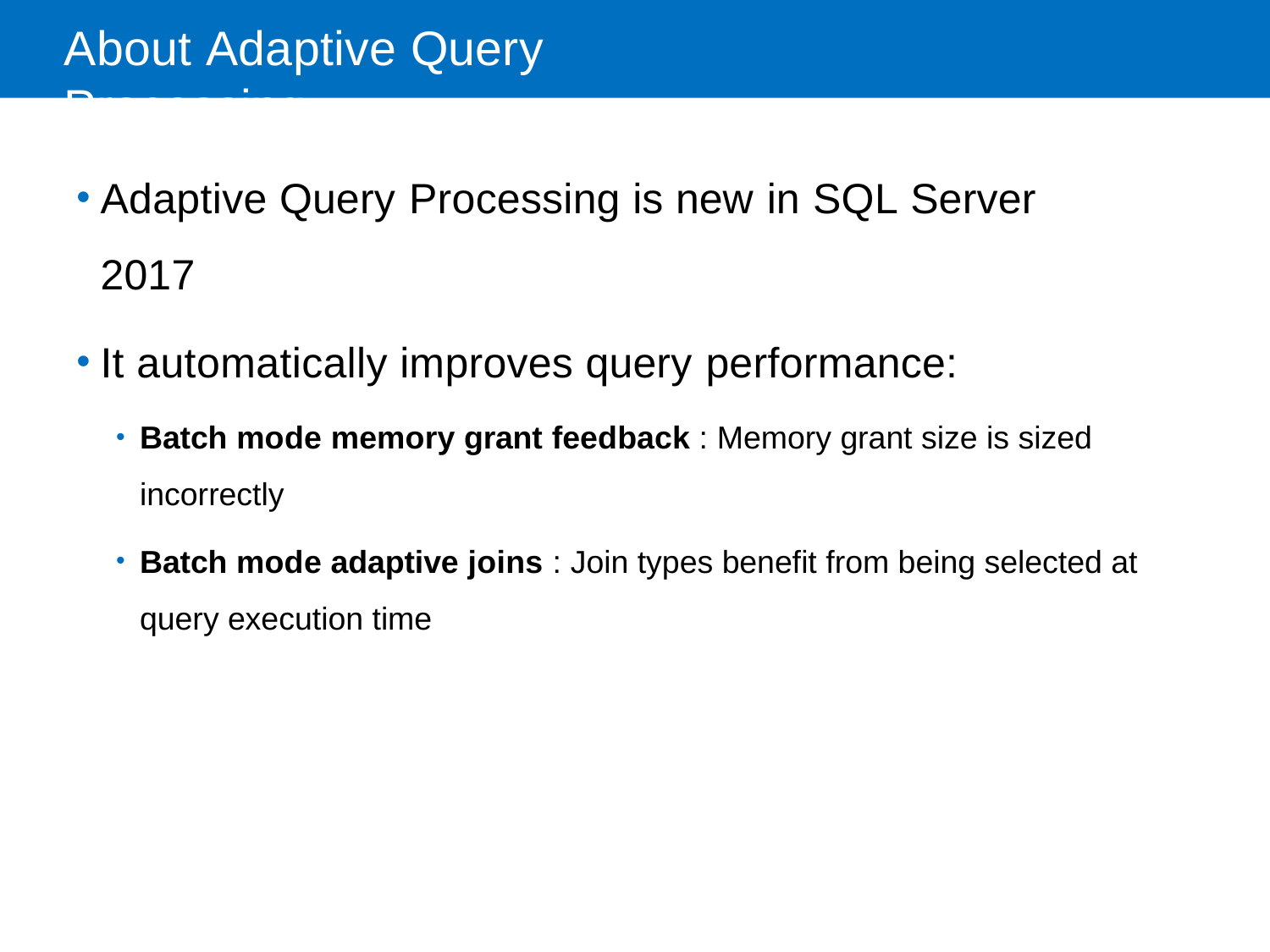

# About Adaptive Query Processing
Adaptive Query Processing is new in SQL Server  2017
It automatically improves query performance:
Batch mode memory grant feedback : Memory grant size is sized incorrectly
Batch mode adaptive joins : Join types benefit from being selected at query execution time